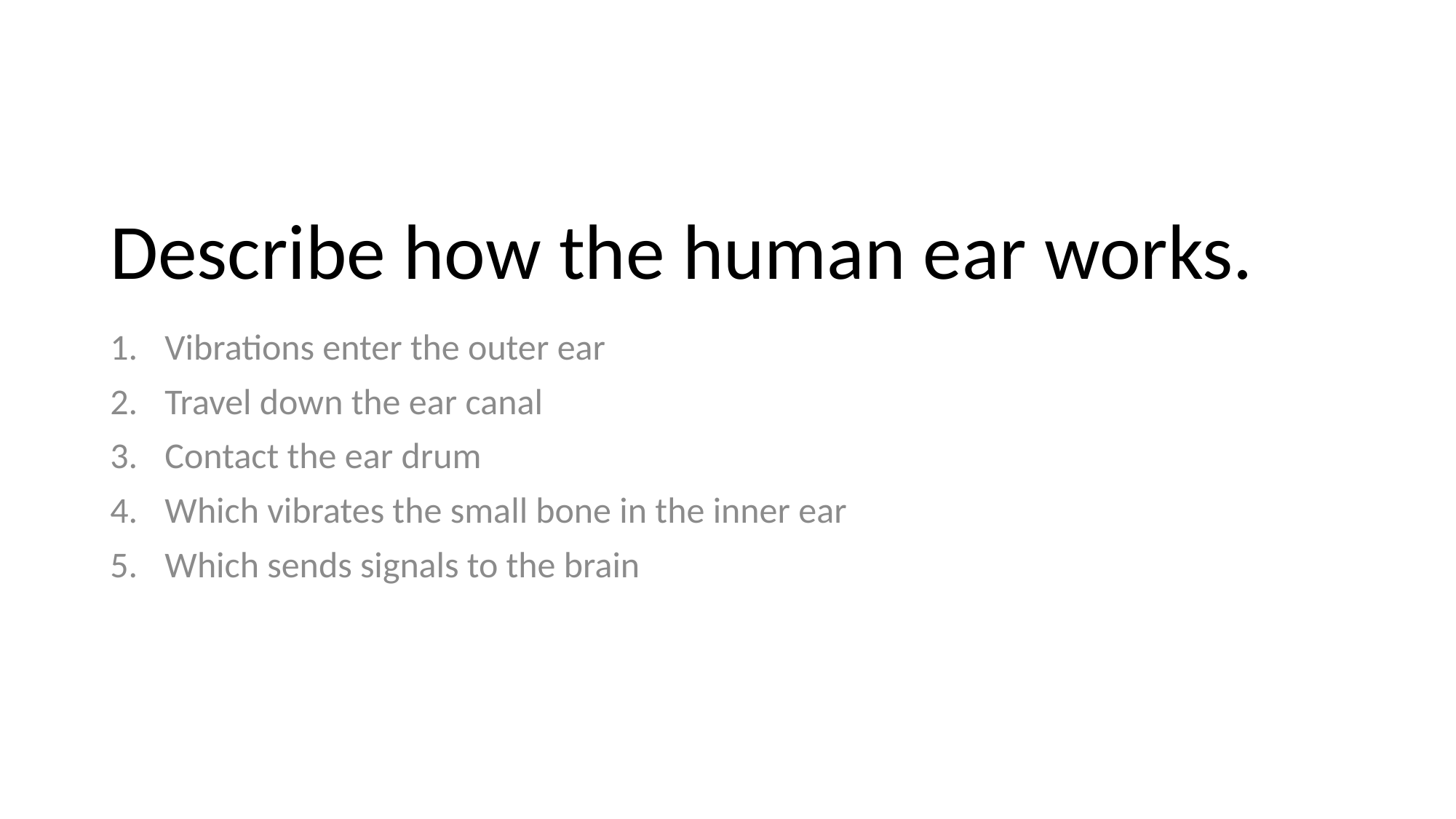

# Describe how the human ear works.
Vibrations enter the outer ear
Travel down the ear canal
Contact the ear drum
Which vibrates the small bone in the inner ear
Which sends signals to the brain